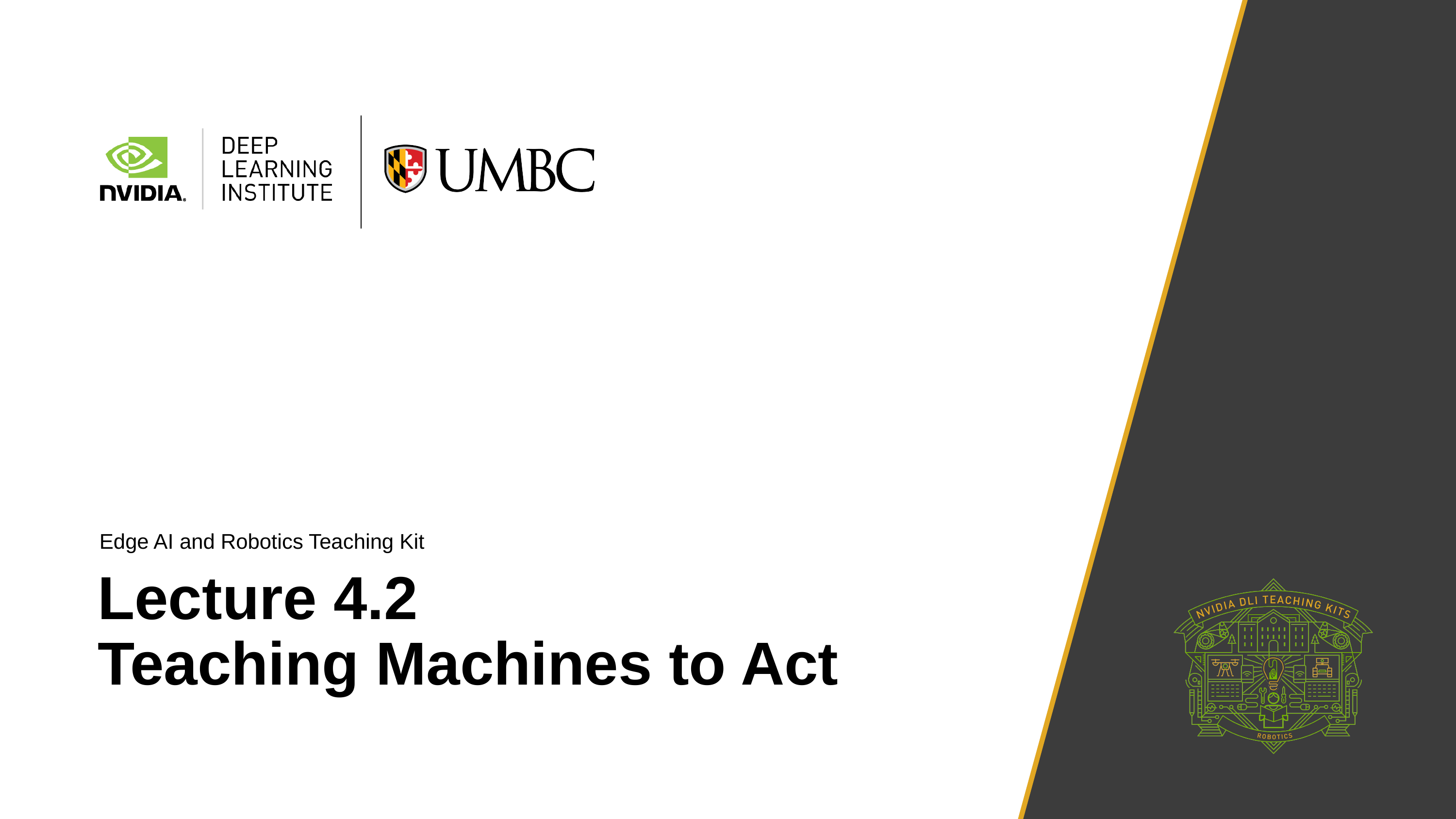

Edge AI and Robotics Teaching Kit
# Lecture 4.2 Teaching Machines to Act